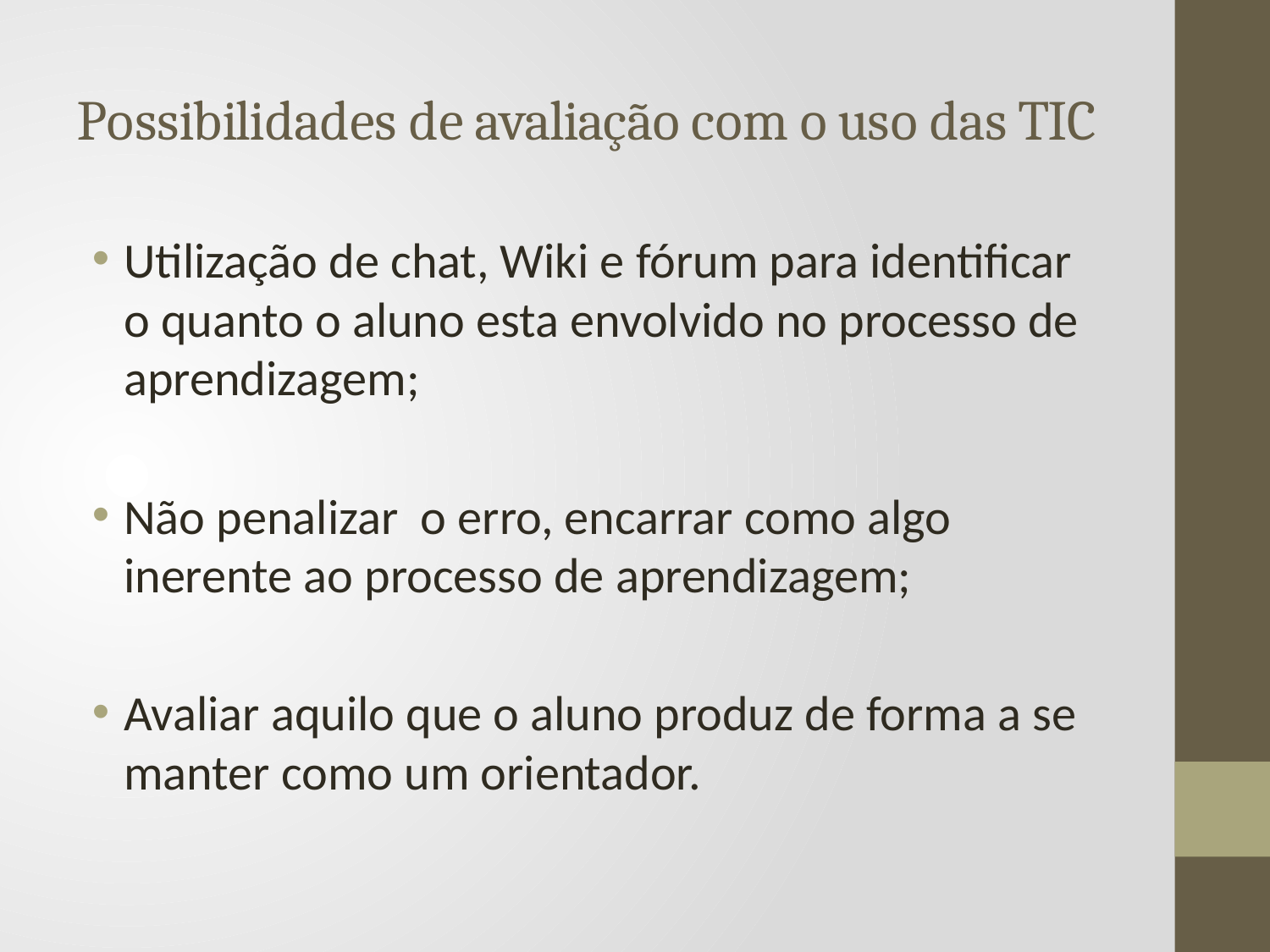

# Possibilidades de avaliação com o uso das TIC
Utilização de chat, Wiki e fórum para identificar o quanto o aluno esta envolvido no processo de aprendizagem;

Não penalizar  o erro, encarrar como algo inerente ao processo de aprendizagem;

Avaliar aquilo que o aluno produz de forma a se manter como um orientador.